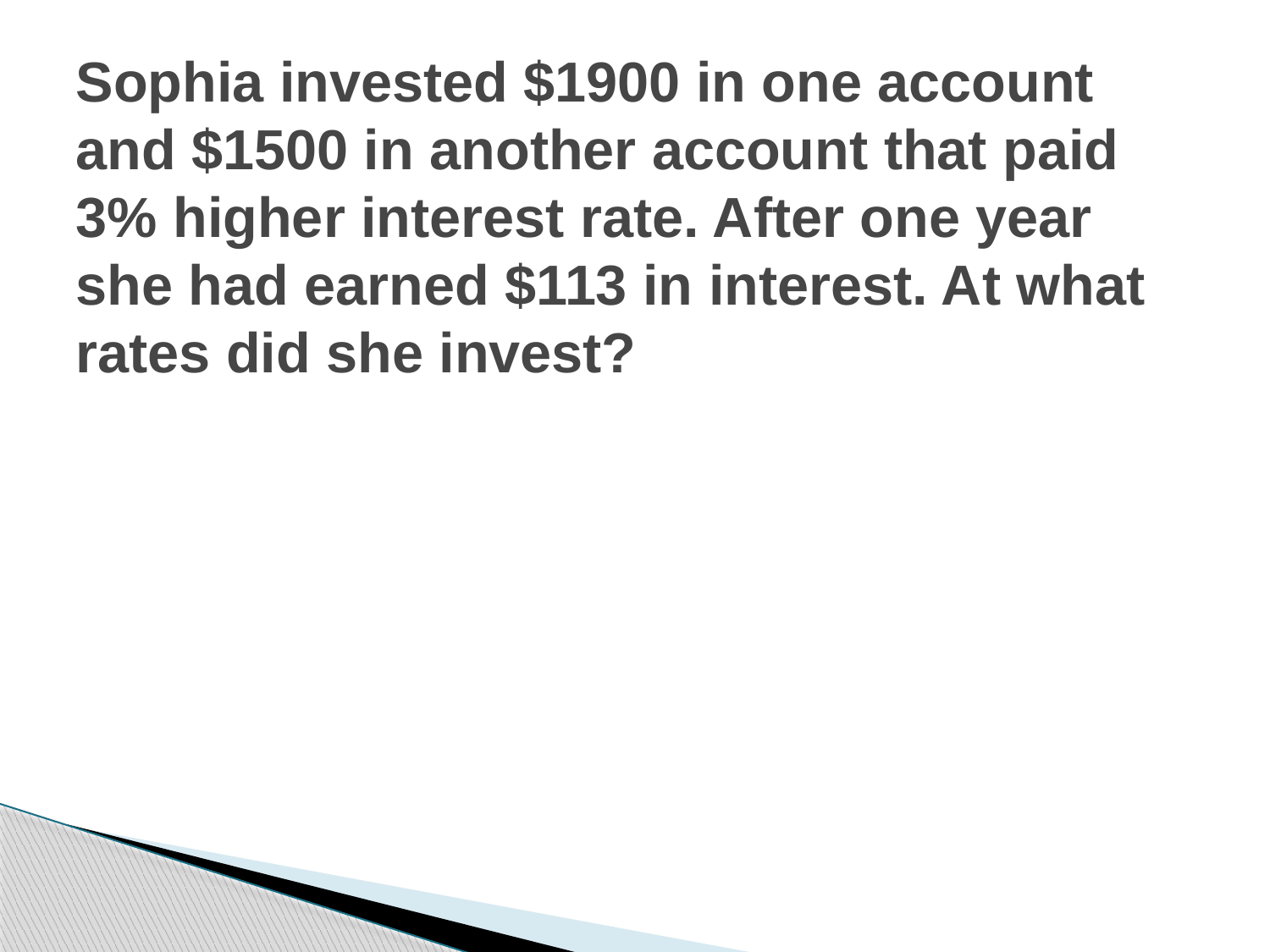

# Sophia invested $1900 in one account and $1500 in another account that paid 3% higher interest rate. After one year she had earned $113 in interest. At what rates did she invest?